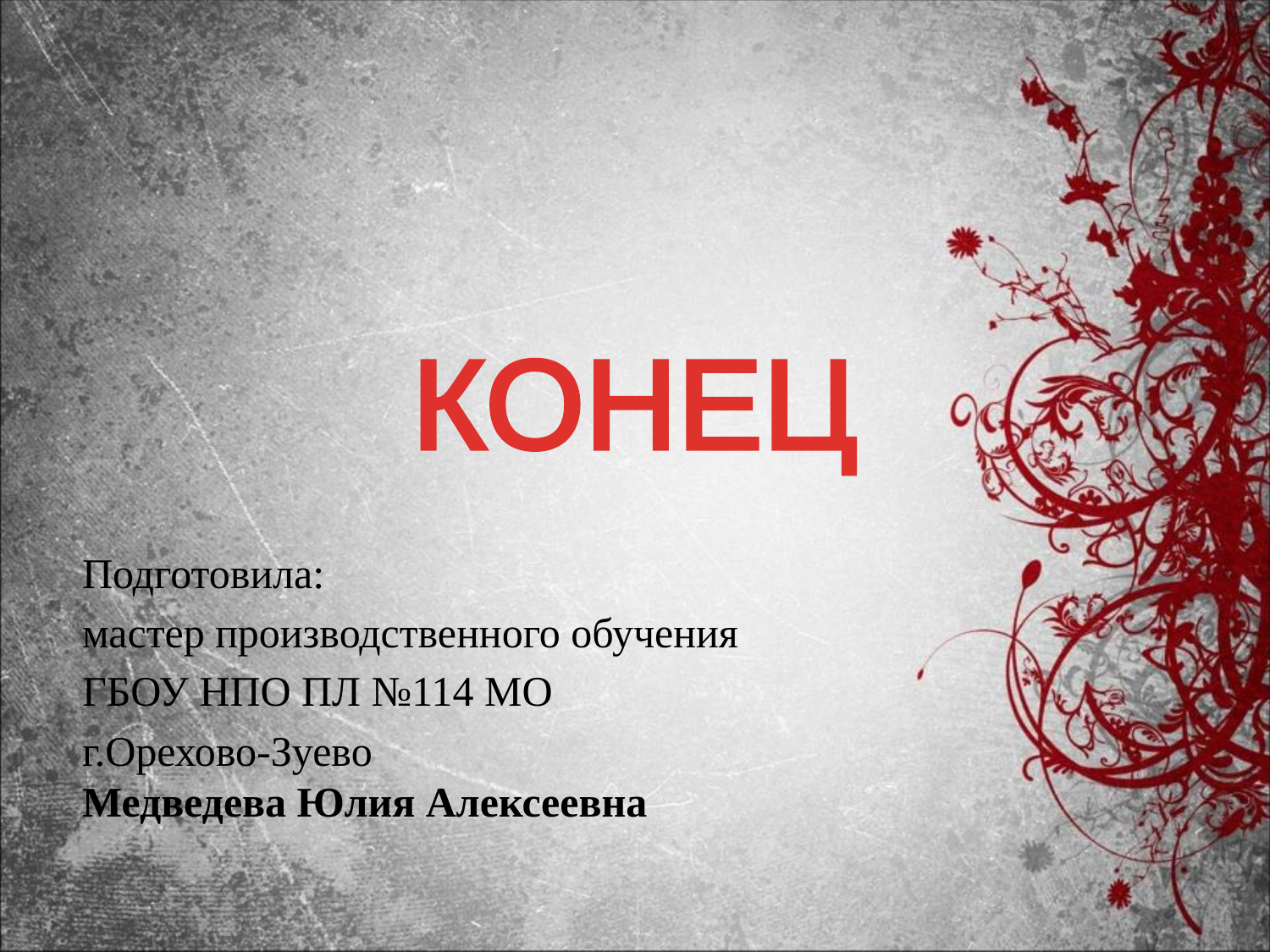

# КОНЕЦ
Подготовила:
мастер производственного обучения
ГБОУ НПО ПЛ №114 МО
г.Орехово-Зуево
Медведева Юлия Алексеевна